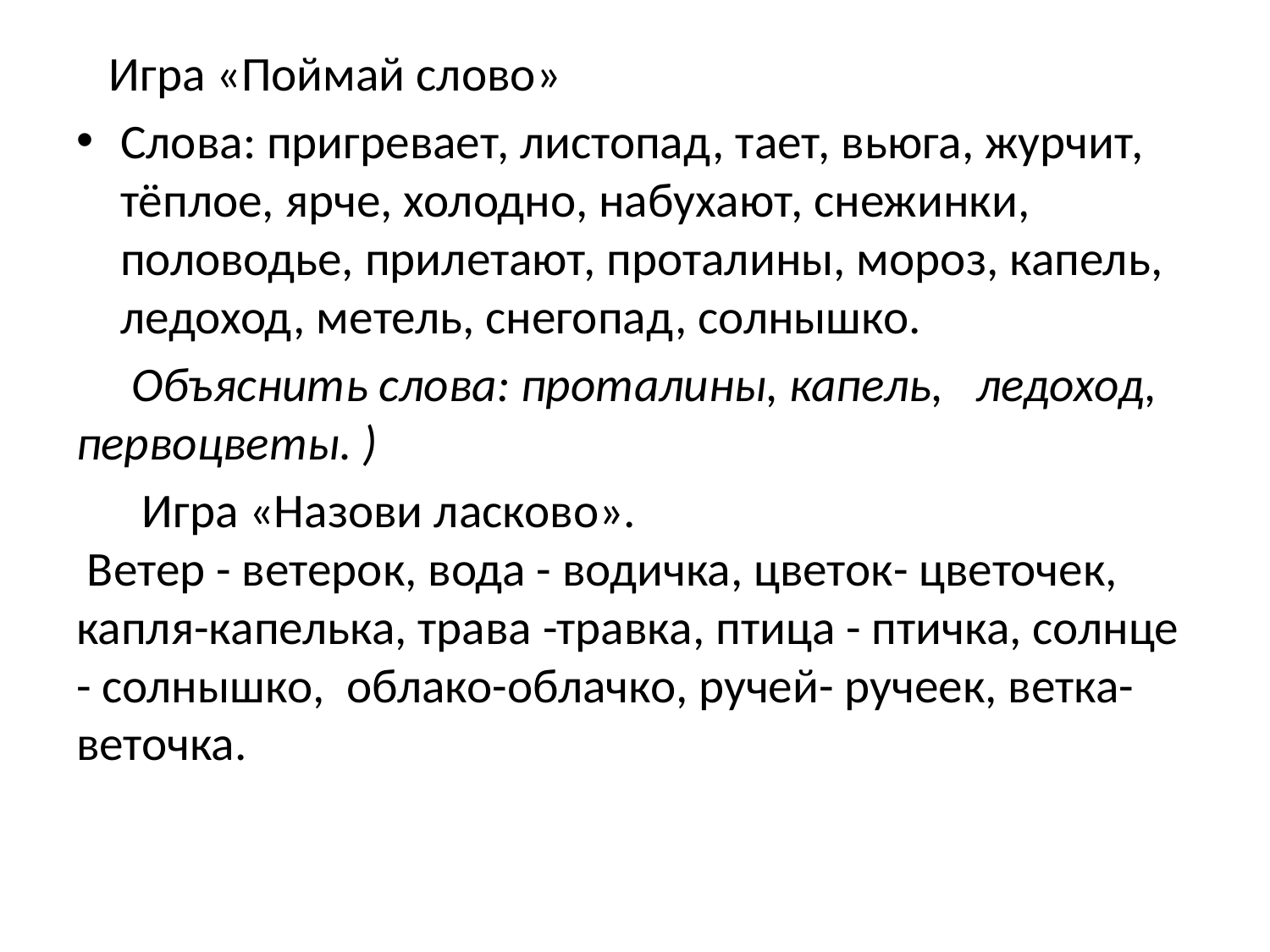

Игра «Поймай слово»
Слова: пригревает, листопад, тает, вьюга, журчит, тёплое, ярче, холодно, набухают, снежинки, половодье, прилетают, проталины, мороз, капель, ледоход, метель, снегопад, солнышко.
     Объяснить слова: проталины, капель,   ледоход, первоцветы. )
      Игра «Назови ласково».
 Ветер - ветерок, вода - водичка, цветок- цветочек, капля-капелька, трава -травка, птица - птичка, солнце - солнышко,  облако-облачко, ручей- ручеек, ветка-веточка.